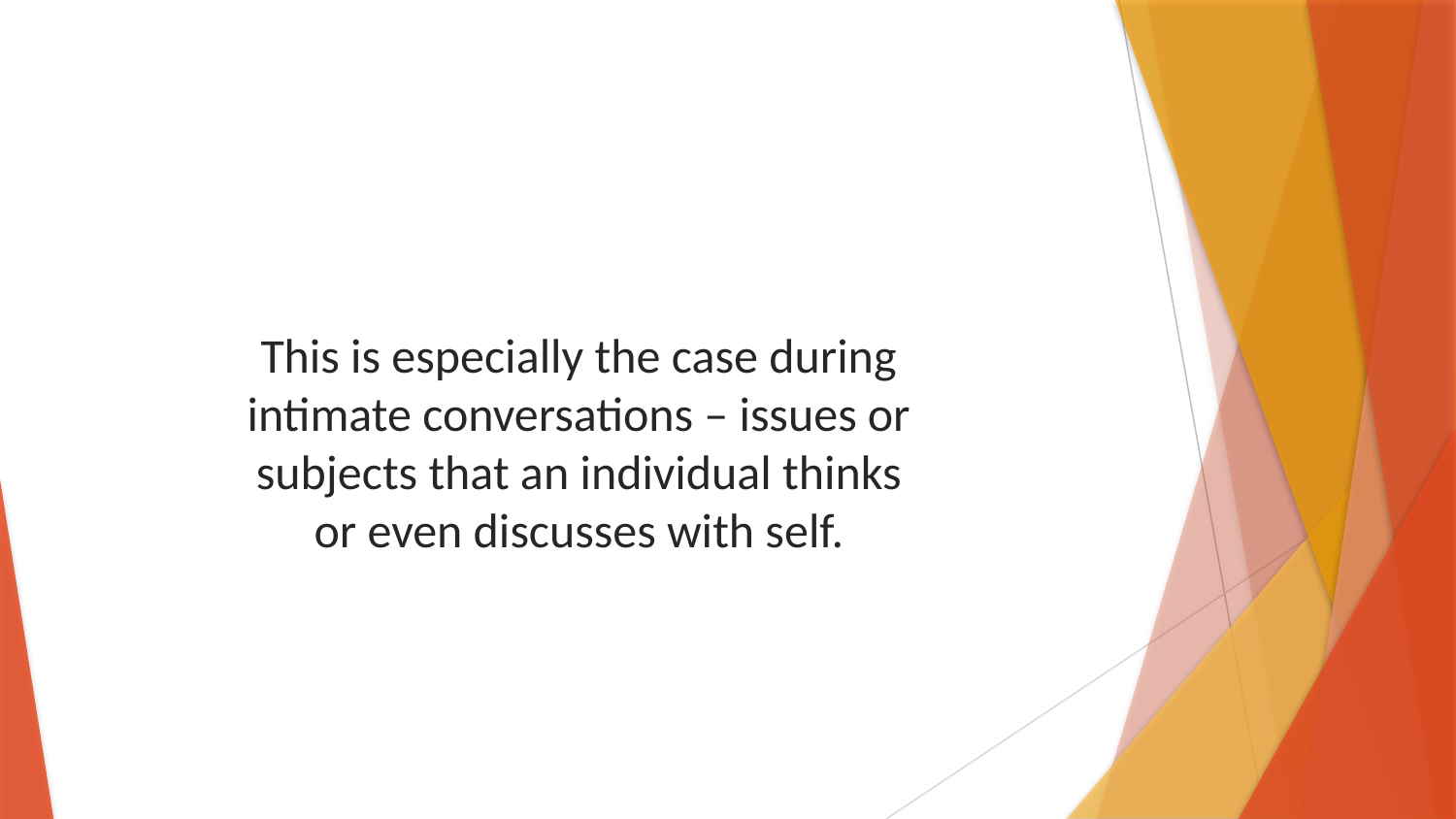

This is especially the case during intimate conversations – issues or subjects that an individual thinks or even discusses with self.